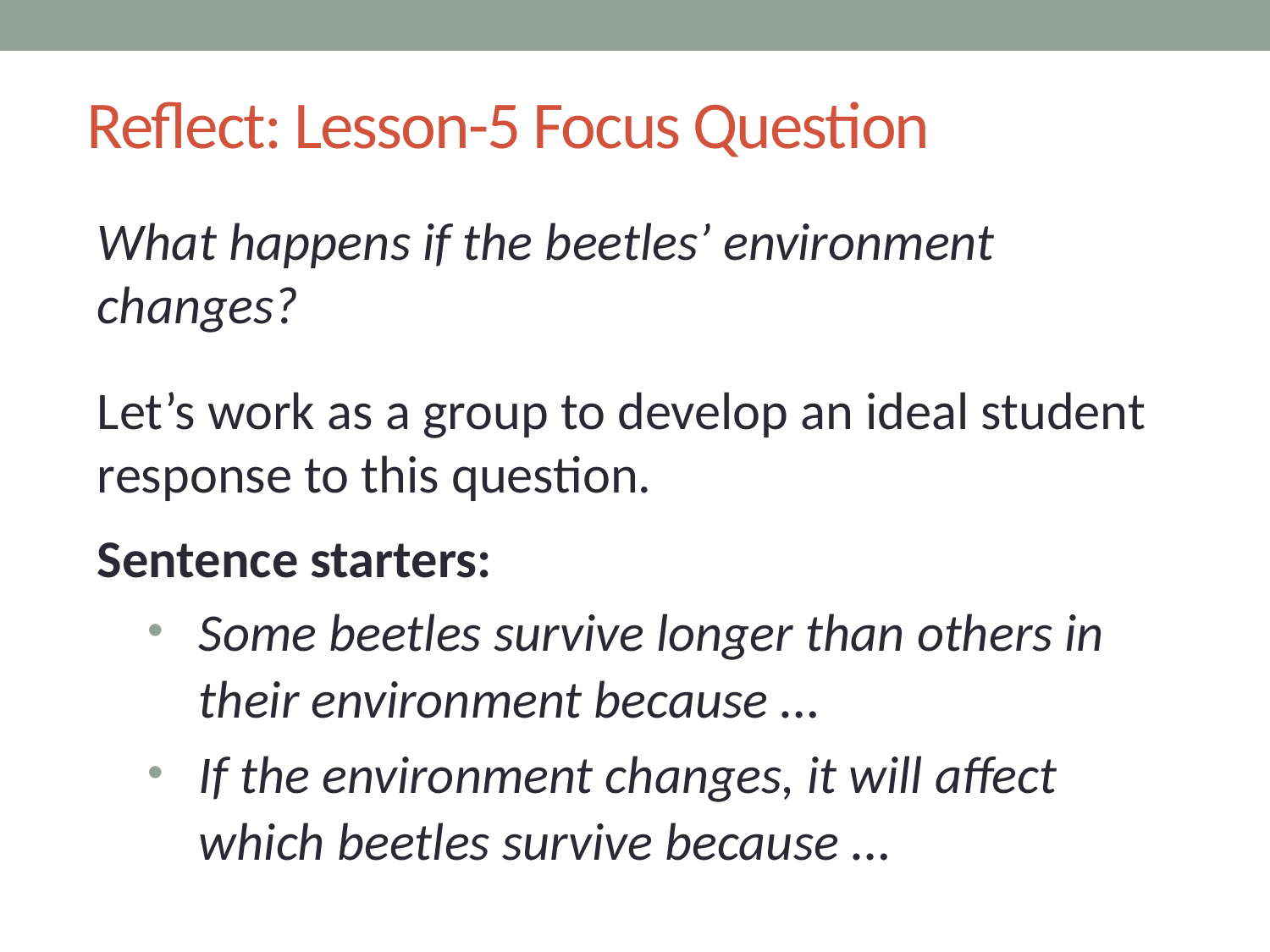

# Reflect: Lesson-5 Focus Question
What happens if the beetles’ environment changes?
Let’s work as a group to develop an ideal student response to this question.
Sentence starters:
Some beetles survive longer than others in their environment because …
If the environment changes, it will affect which beetles survive because …